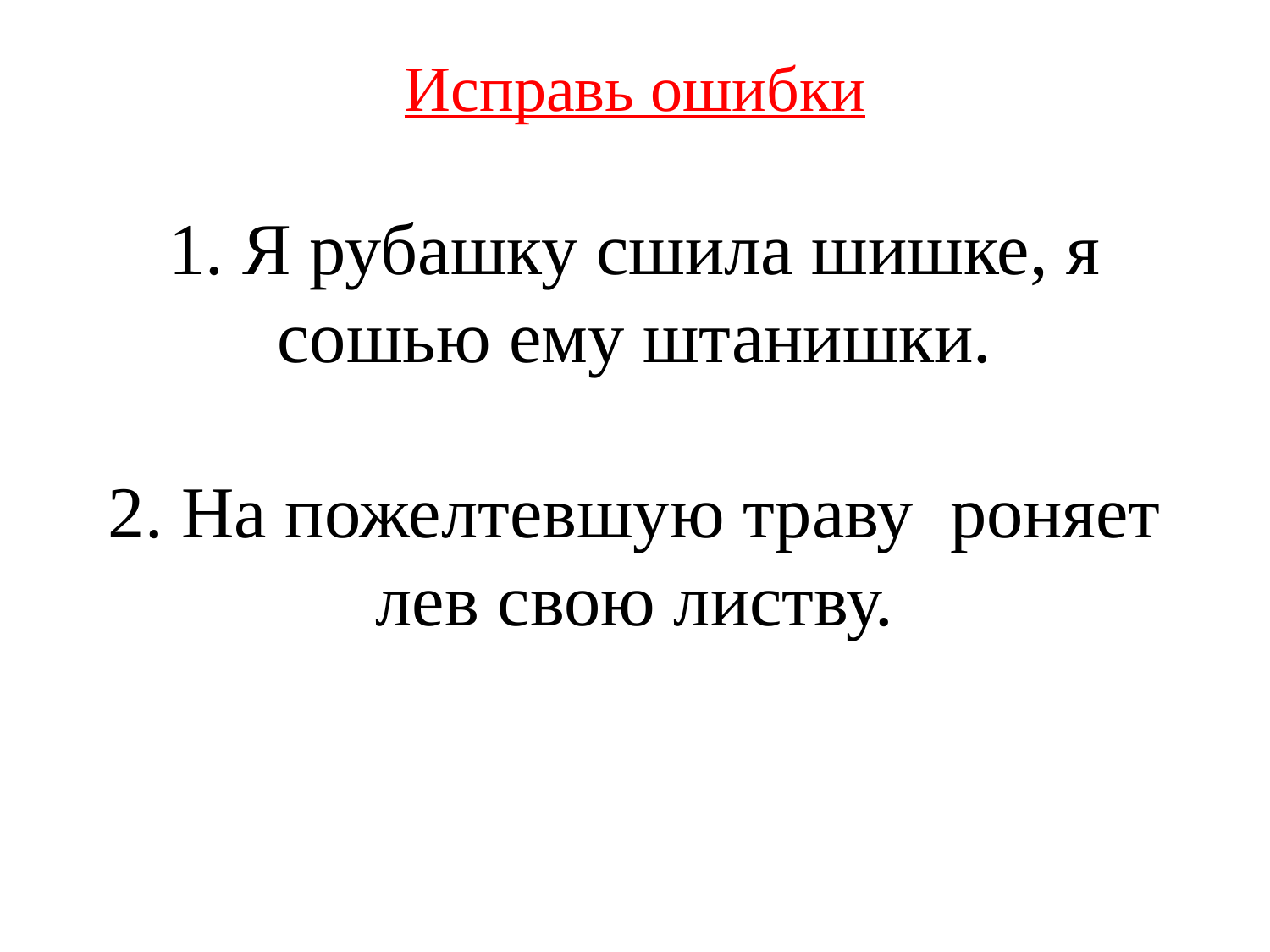

# Исправь ошибки 1. Я рубашку сшила шишке, я сошью ему штанишки. 2. На пожелтевшую траву  роняет лев свою листву.